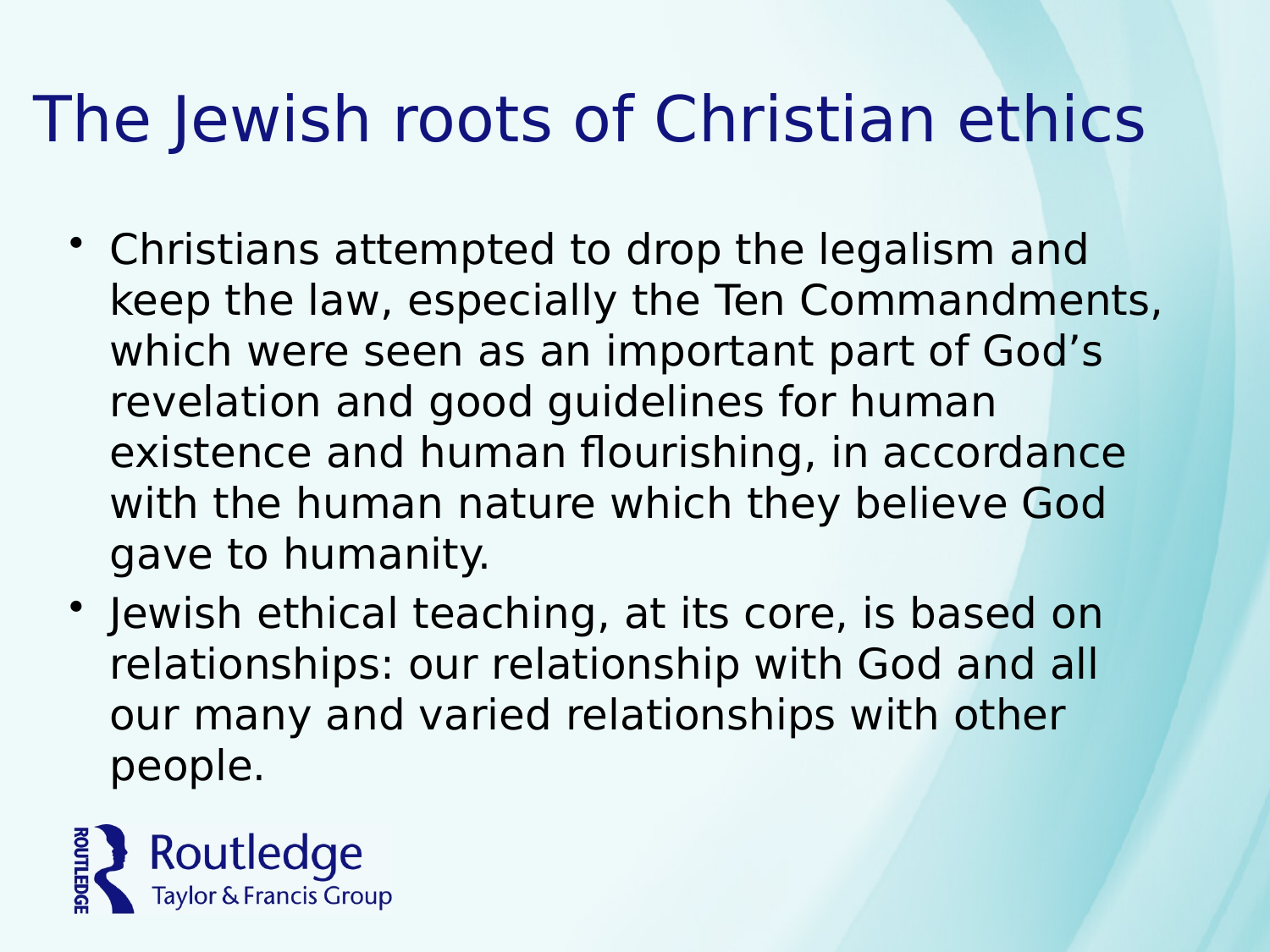

# The Jewish roots of Christian ethics
Christians attempted to drop the legalism and keep the law, especially the Ten Commandments, which were seen as an important part of God’s revelation and good guidelines for human existence and human flourishing, in accordance with the human nature which they believe God gave to humanity.
Jewish ethical teaching, at its core, is based on relationships: our relationship with God and all our many and varied relationships with other people.